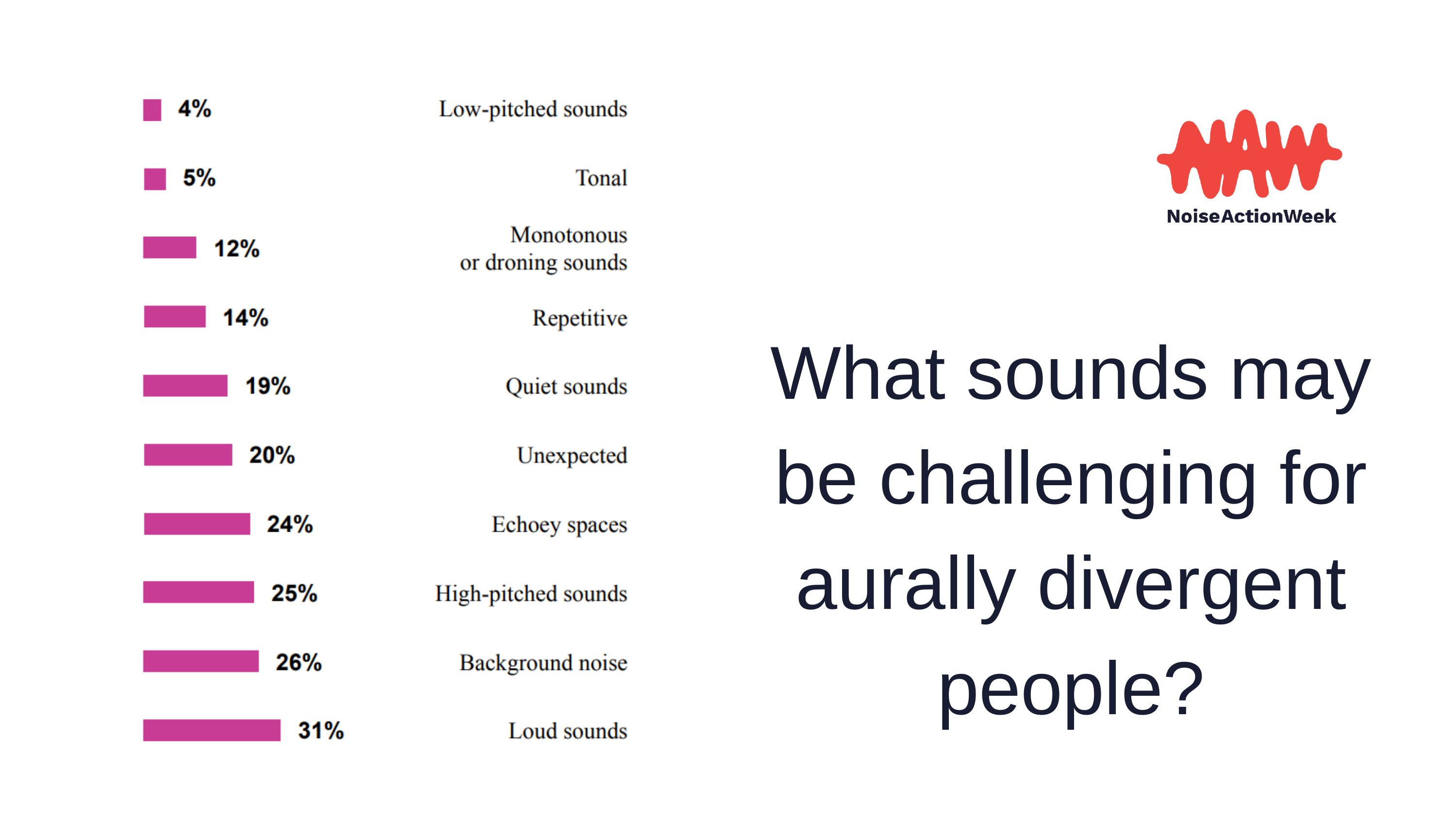

What sounds may be challenging for aurally divergent people?